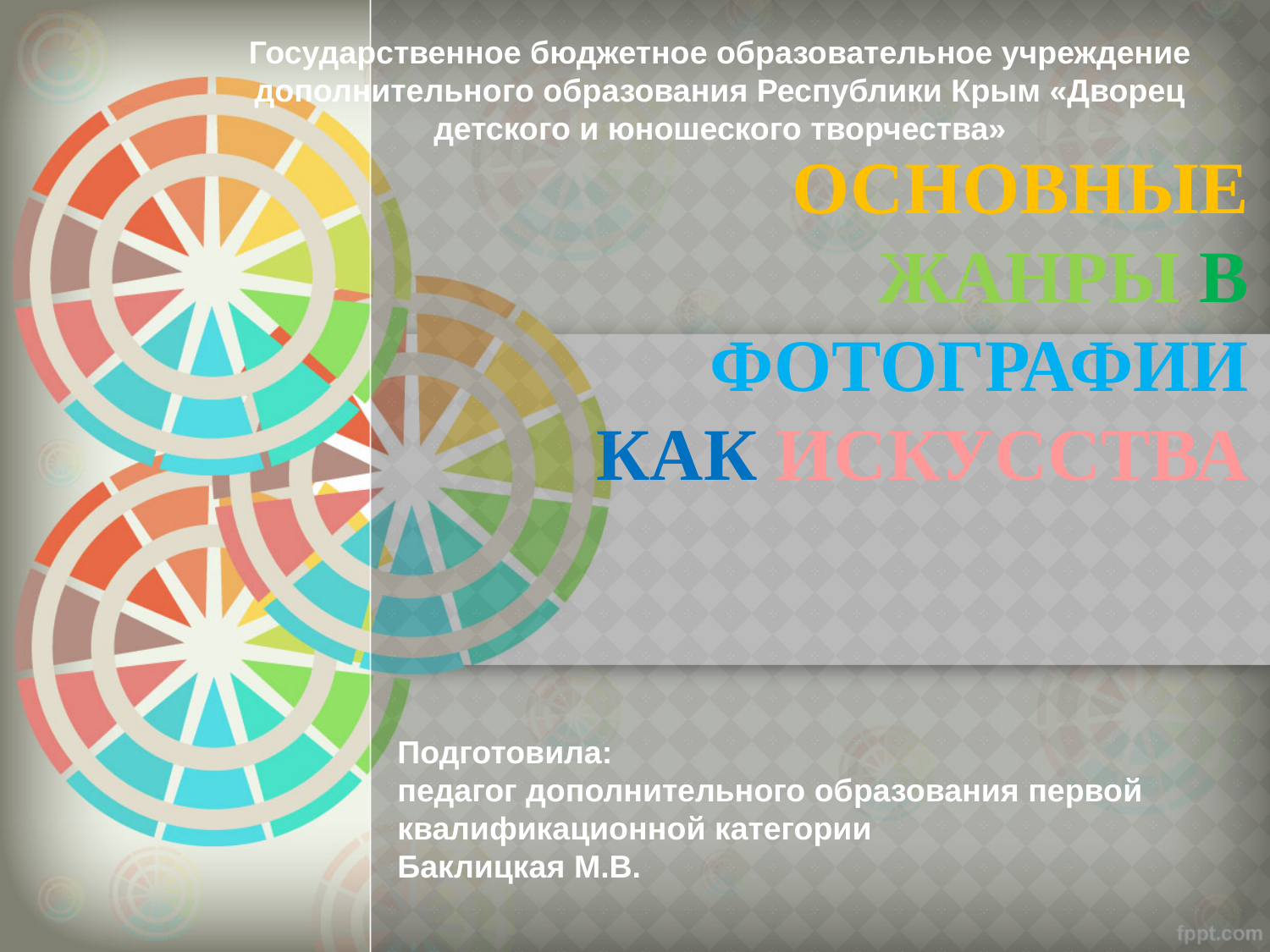

Государственное бюджетное образовательное учреждение дополнительного образования Республики Крым «Дворец детского и юношеского творчества»
# Основные жанры в фотографии как искусства
Подготовила:
педагог дополнительного образования первой квалификационной категории
Баклицкая М.В.